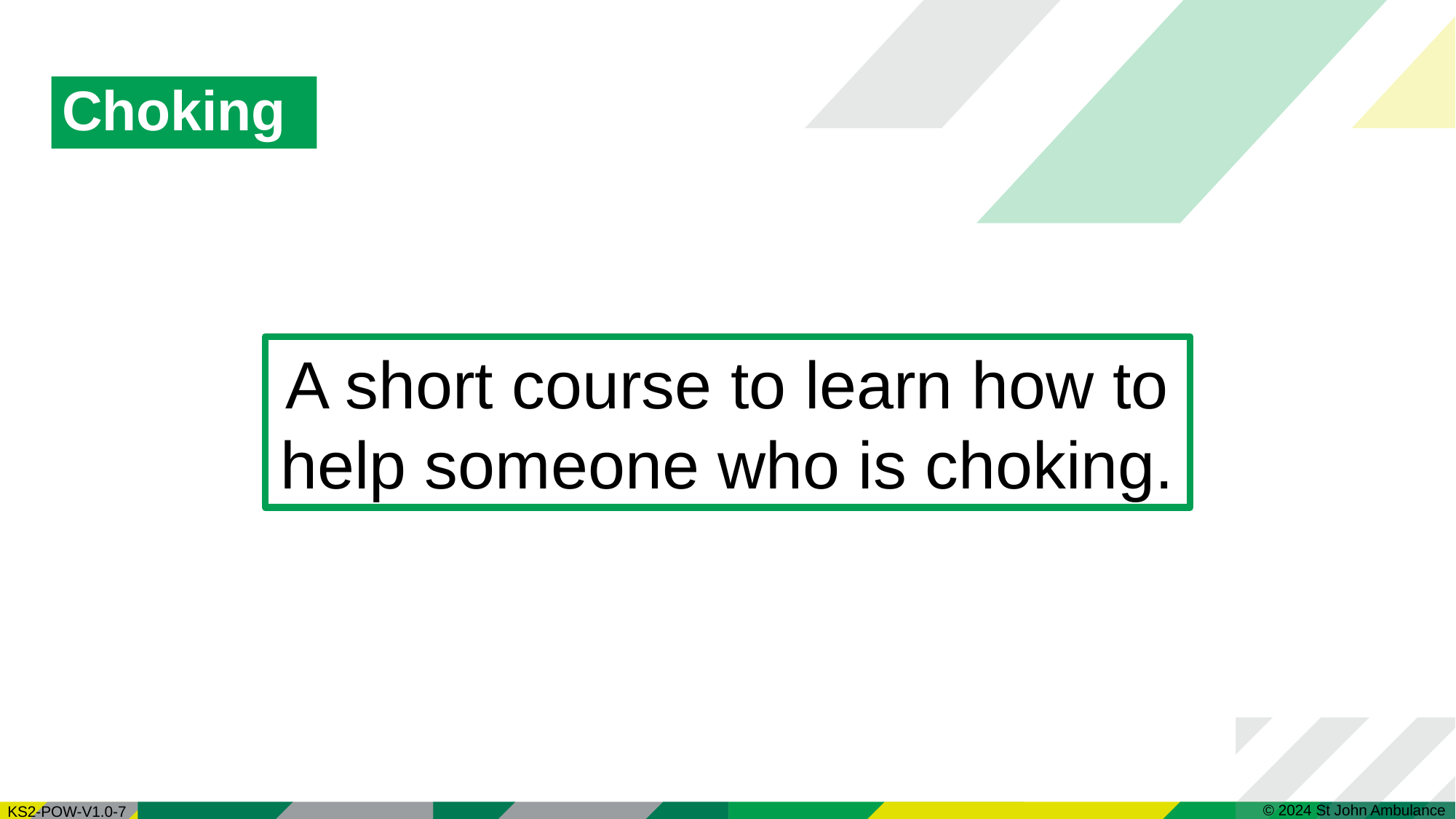

# Choking

A short course to learn how to help someone who is choking.
© 2024 St John Ambulance
KS2-POW-V1.0-7